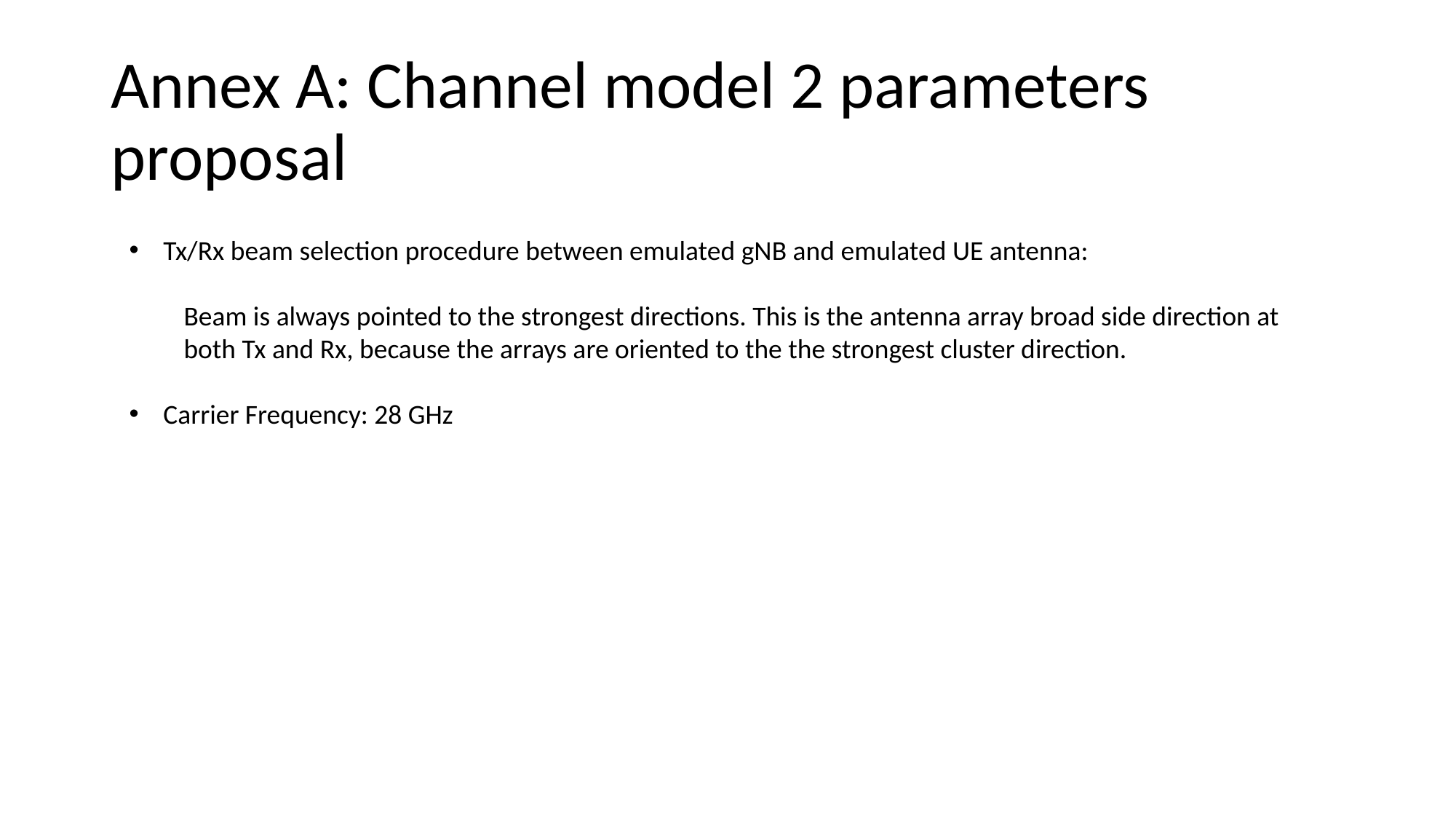

# Annex A: Channel model 2 parameters proposal
Tx/Rx beam selection procedure between emulated gNB and emulated UE antenna:

Beam is always pointed to the strongest directions. This is the antenna array broad side direction at both Tx and Rx, because the arrays are oriented to the the strongest cluster direction.

Carrier Frequency: 28 GHz